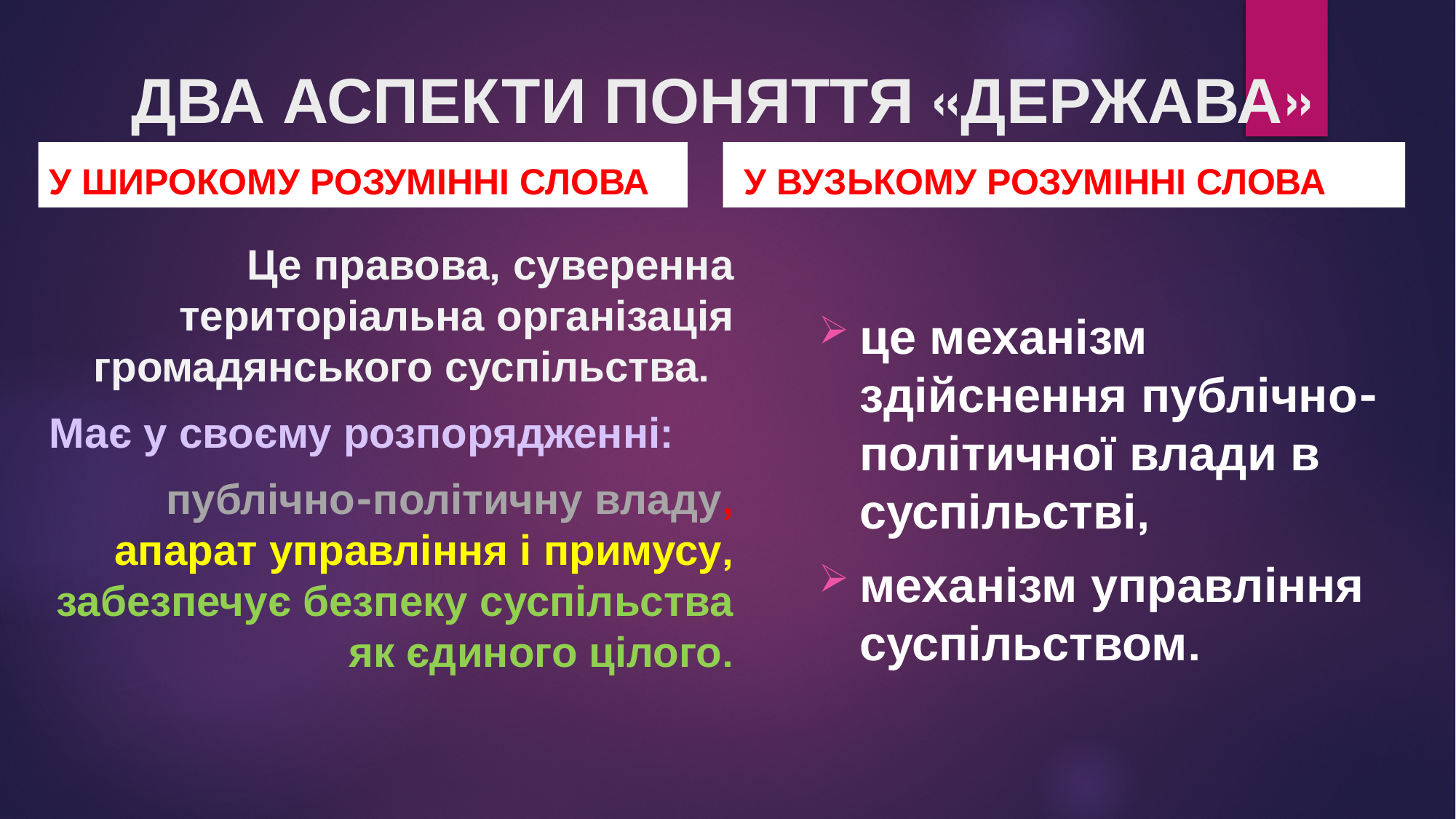

# ДВА АСПЕКТИ ПОНЯТТЯ «ДЕРЖАВА»
У ШИРОКОМУ РОЗУМІННІ СЛОВА
 У ВУЗЬКОМУ РОЗУМІННІ СЛОВА
Це правова, суверенна територіальна організація громадянського суспільства.
Має у своєму розпорядженні:
публічно-політичну владу, апарат управління і примусу, забезпечує безпеку суспільства як єдиного цілого.
це механізм здійснення публічно-політичної влади в суспільстві,
механізм управління суспільством.